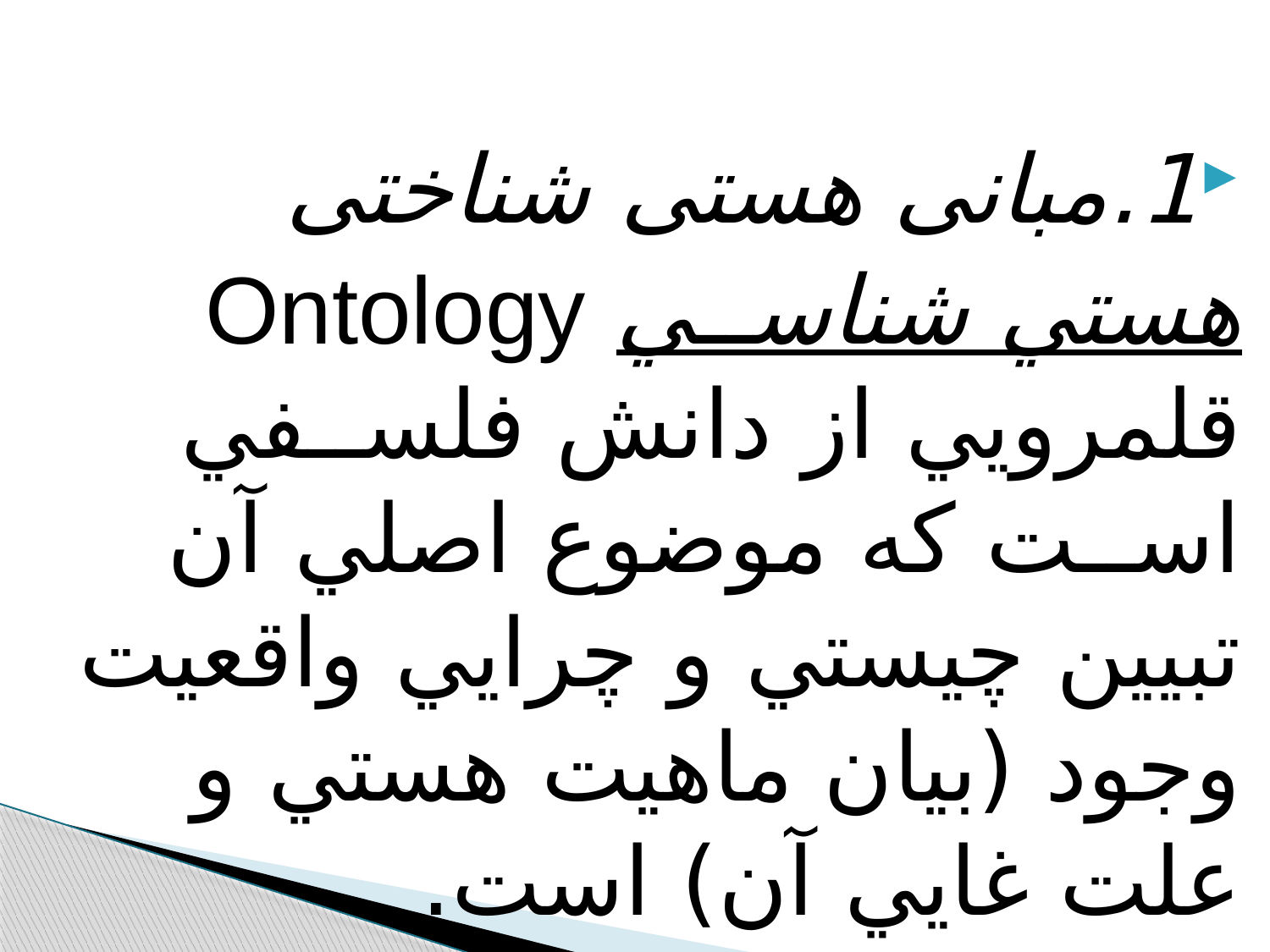

1.مبانی هستی شناختی
هستي شناســي Ontology قلمرويي از دانش فلســفي اســت كه موضوع اصلي آن تبيين چيستي و چرايي واقعيت وجود (بيان ماهيت هستي و علت غايي آن) است.